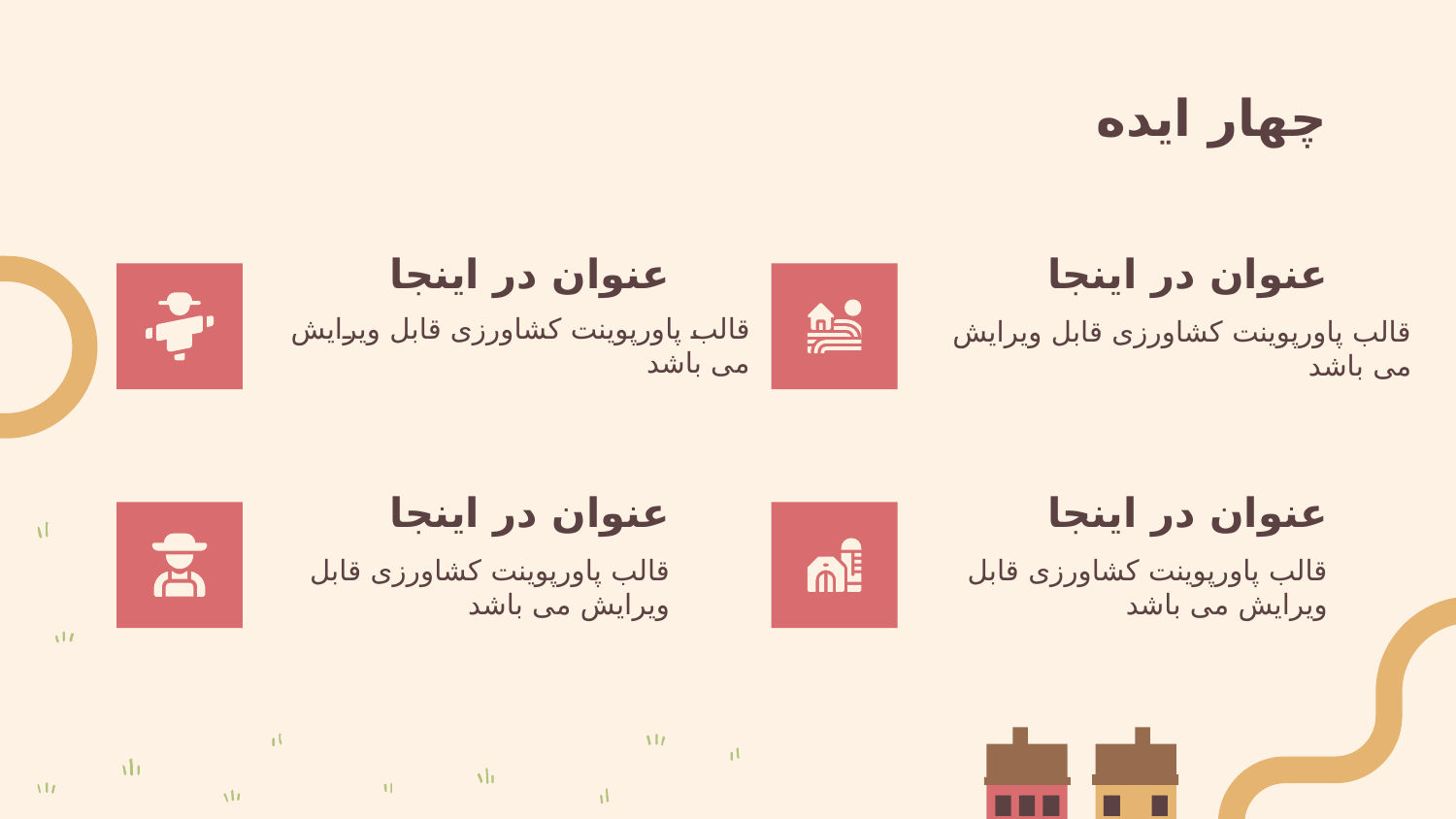

# چهار ایده
عنوان در اینجا
عنوان در اینجا

قالب پاورپوینت کشاورزی قابل ویرایش می باشد
قالب پاورپوینت کشاورزی قابل ویرایش می باشد

عنوان در اینجا
عنوان در اینجا

قالب پاورپوینت کشاورزی قابل ویرایش می باشد
قالب پاورپوینت کشاورزی قابل ویرایش می باشد